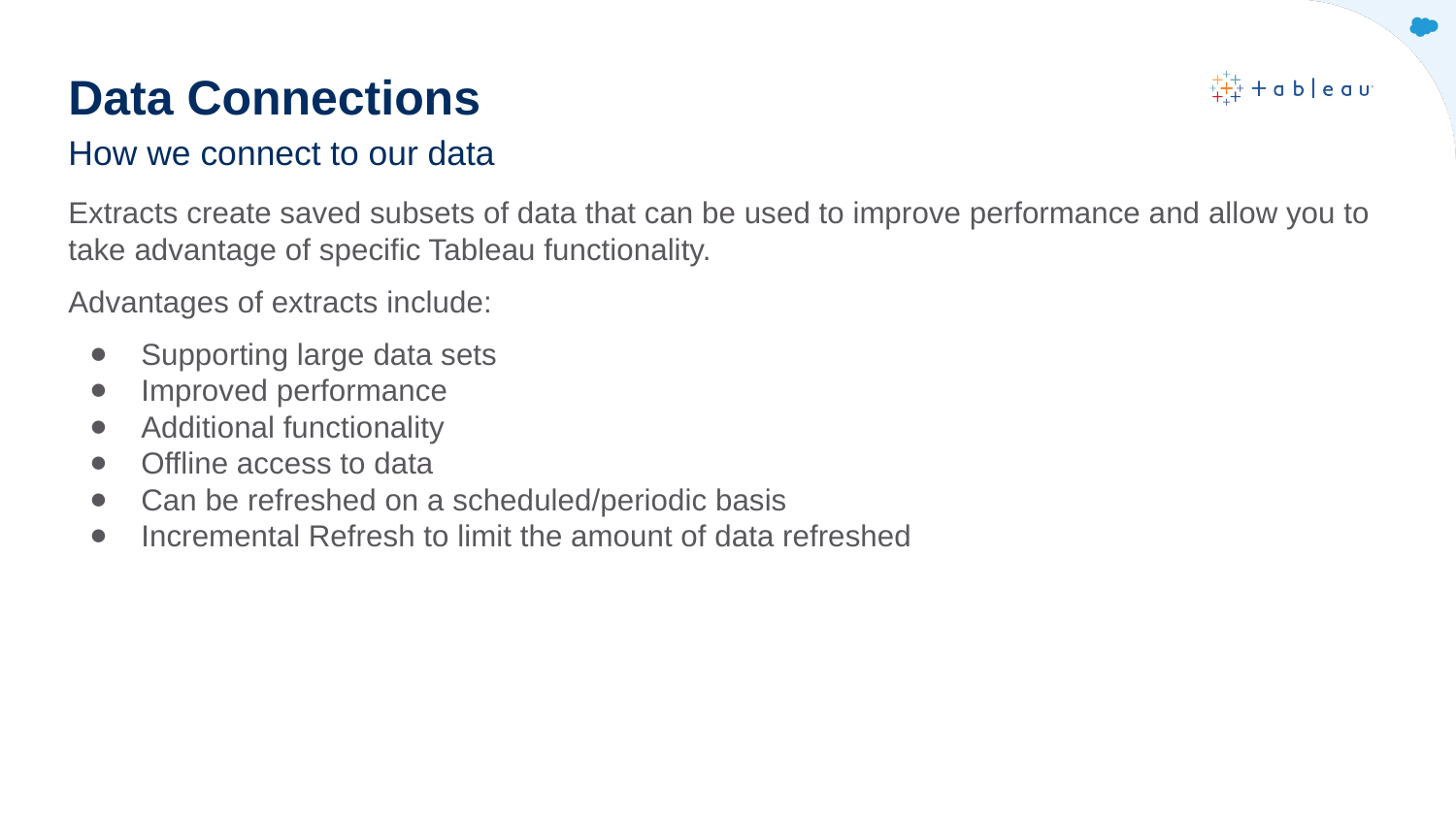

# Data Connections
How we connect to our data
Extracts create saved subsets of data that can be used to improve performance and allow you to take advantage of specific Tableau functionality.
Advantages of extracts include:
Supporting large data sets
Improved performance
Additional functionality
Offline access to data
Can be refreshed on a scheduled/periodic basis
Incremental Refresh to limit the amount of data refreshed